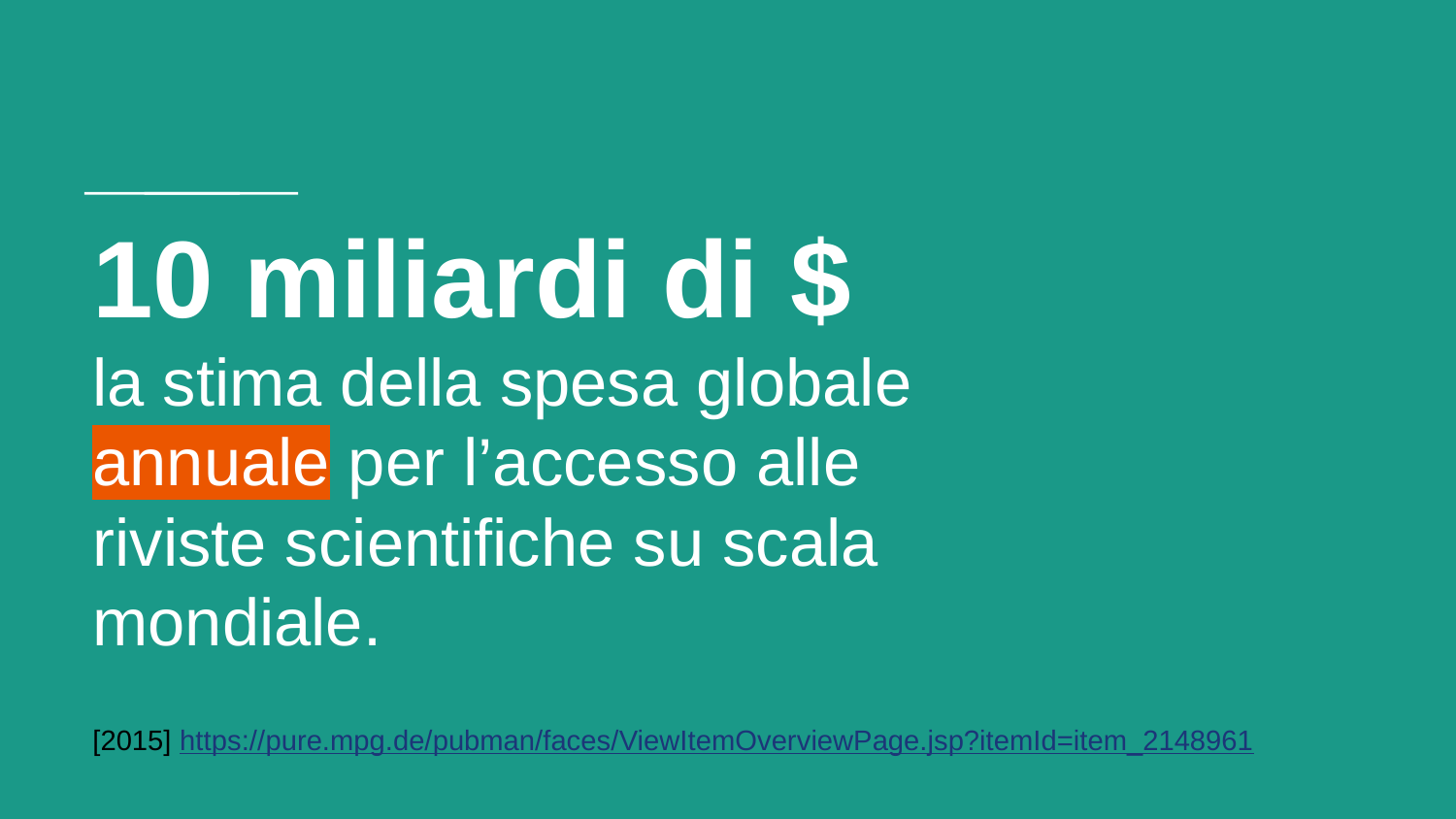

10 miliardi di $
la stima della spesa globale annuale per l’accesso alle riviste scientifiche su scala mondiale.
[2015] https://pure.mpg.de/pubman/faces/ViewItemOverviewPage.jsp?itemId=item_2148961